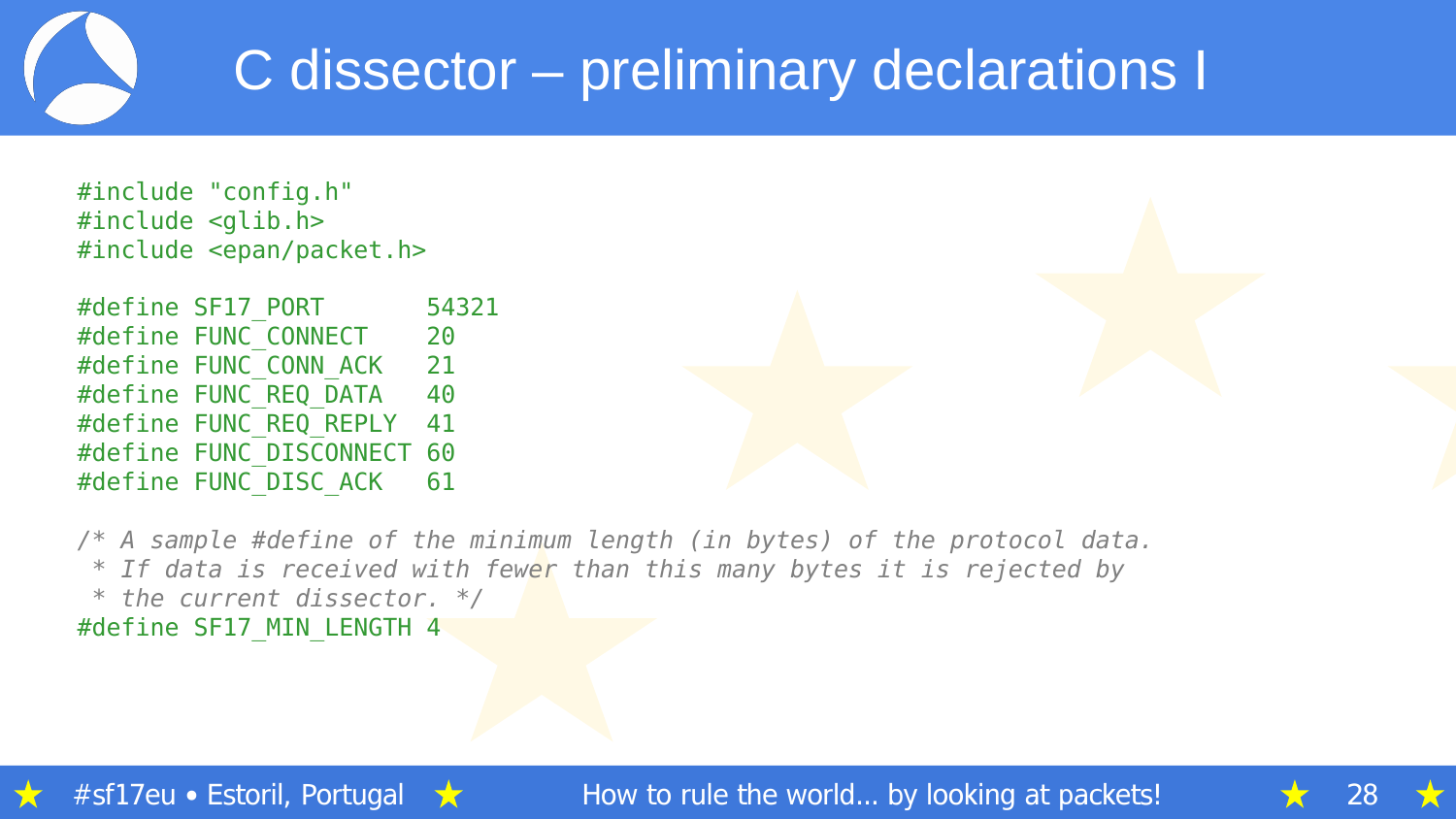

C dissector – preliminary declarations I
#include "config.h"
#include <glib.h>
#include <epan/packet.h>

#define SF17_PORT       54321
#define FUNC_CONNECT    20
#define FUNC_CONN_ACK   21
#define FUNC_REQ_DATA   40
#define FUNC_REQ_REPLY  41
#define FUNC_DISCONNECT 60
#define FUNC_DISC_ACK   61

/* A sample #define of the minimum length (in bytes) of the protocol data.
 * If data is received with fewer than this many bytes it is rejected by
 * the current dissector. */
#define SF17_MIN_LENGTH 4